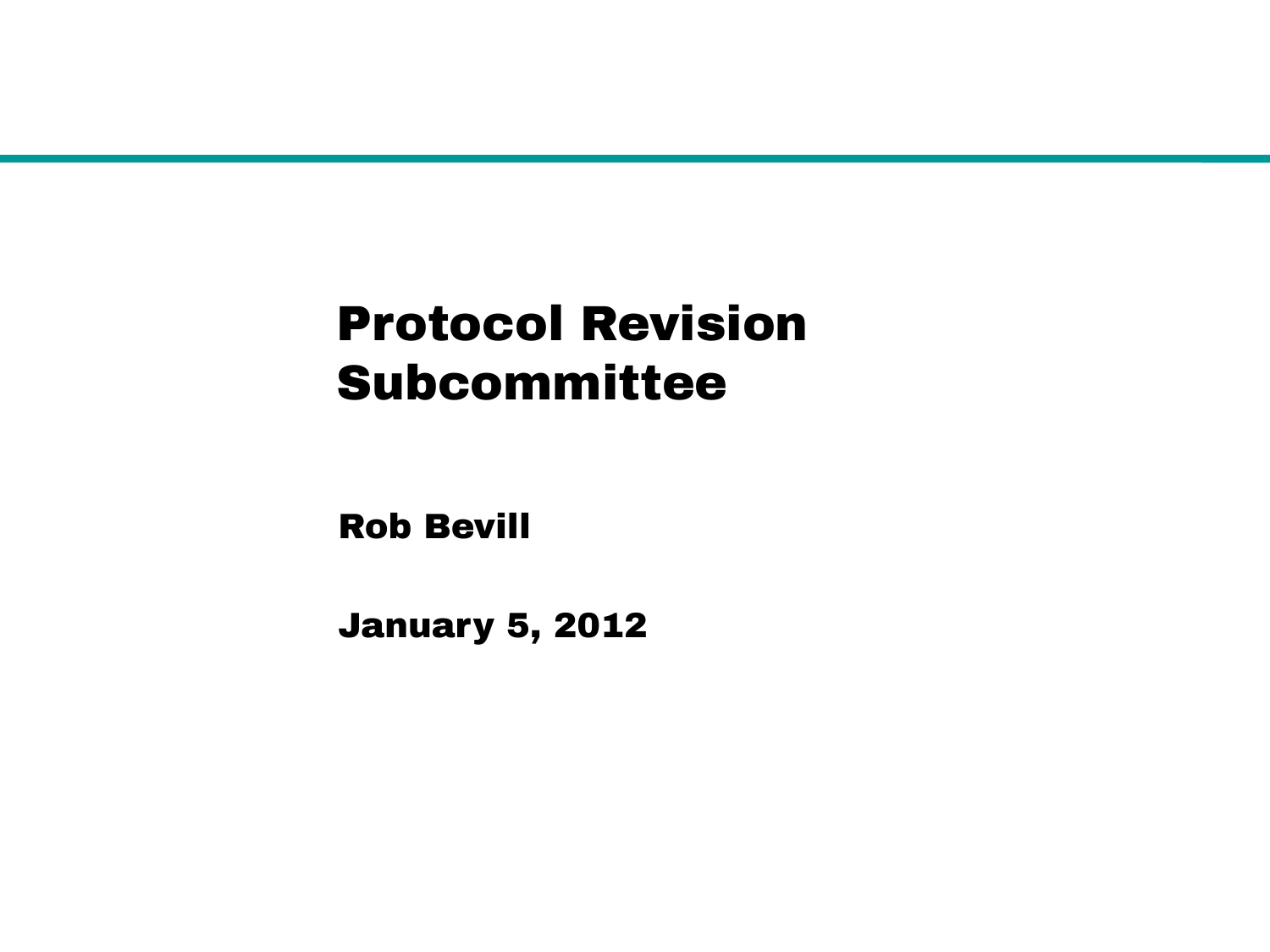

# Protocol Revision Subcommittee
Rob Bevill

January 5, 2012